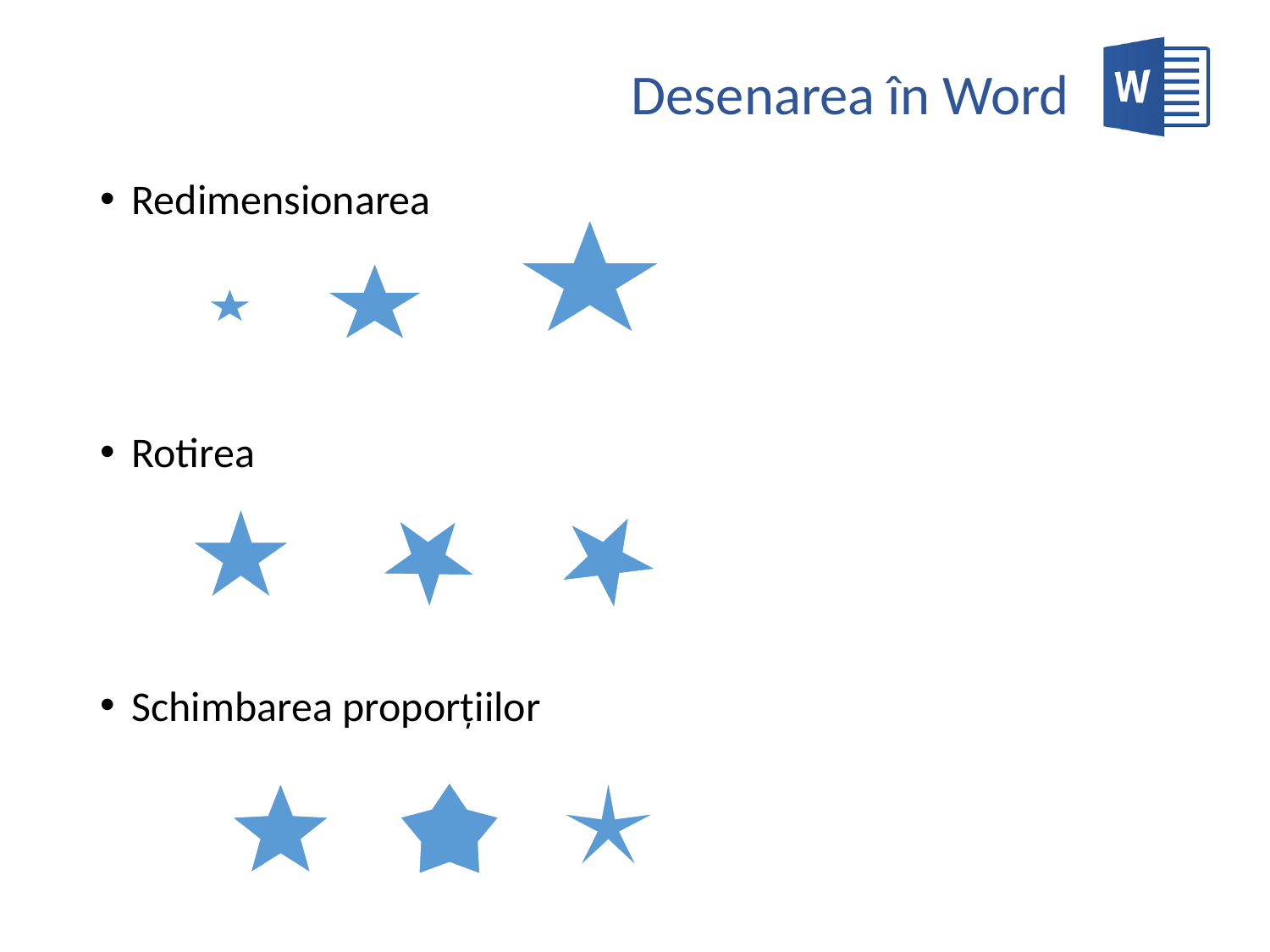

# Desenarea în Word
Redimensionarea

Rotirea

Schimbarea proporţiilor